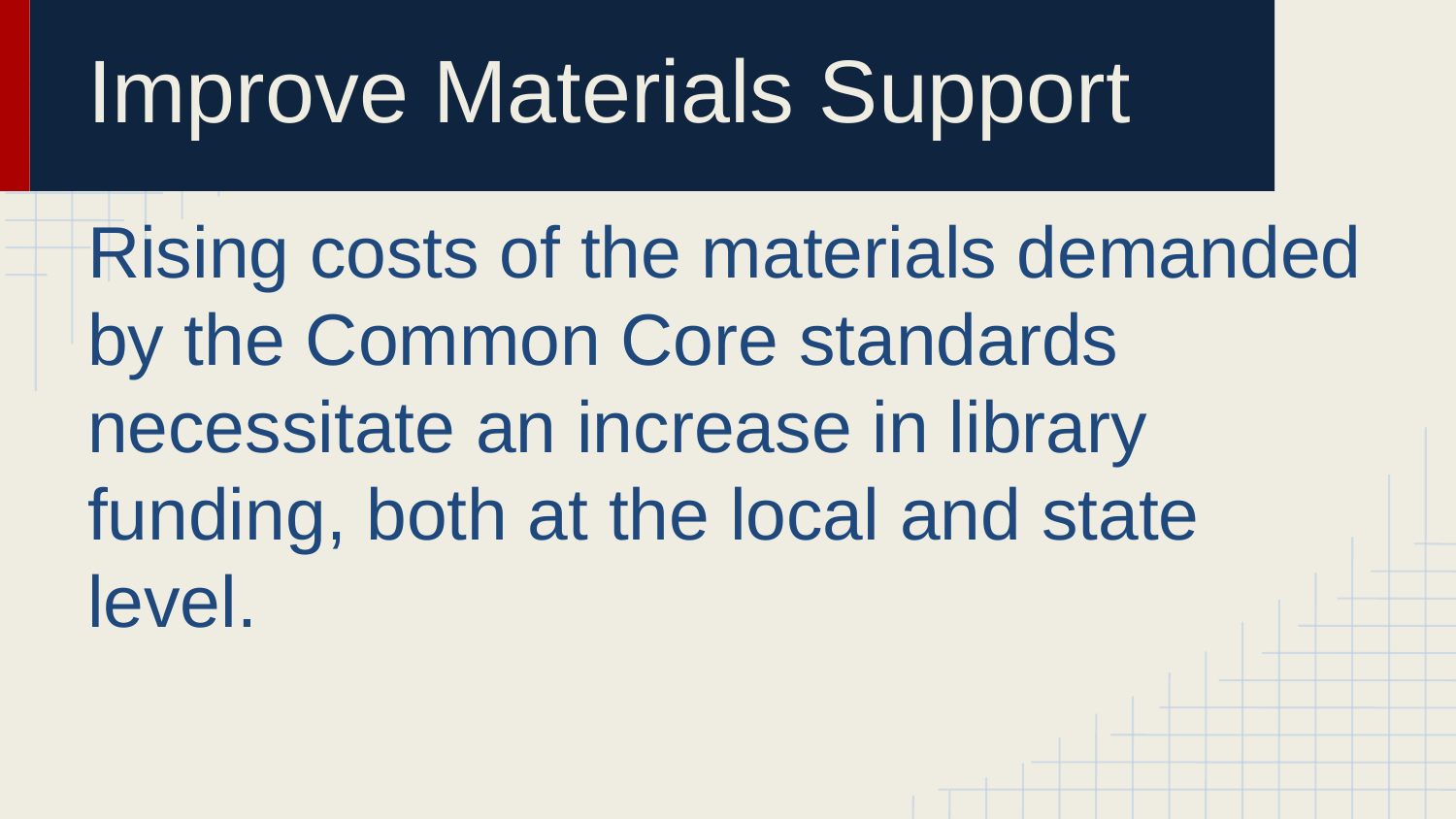

# Improve Materials Support
Rising costs of the materials demanded by the Common Core standards necessitate an increase in library funding, both at the local and state level.